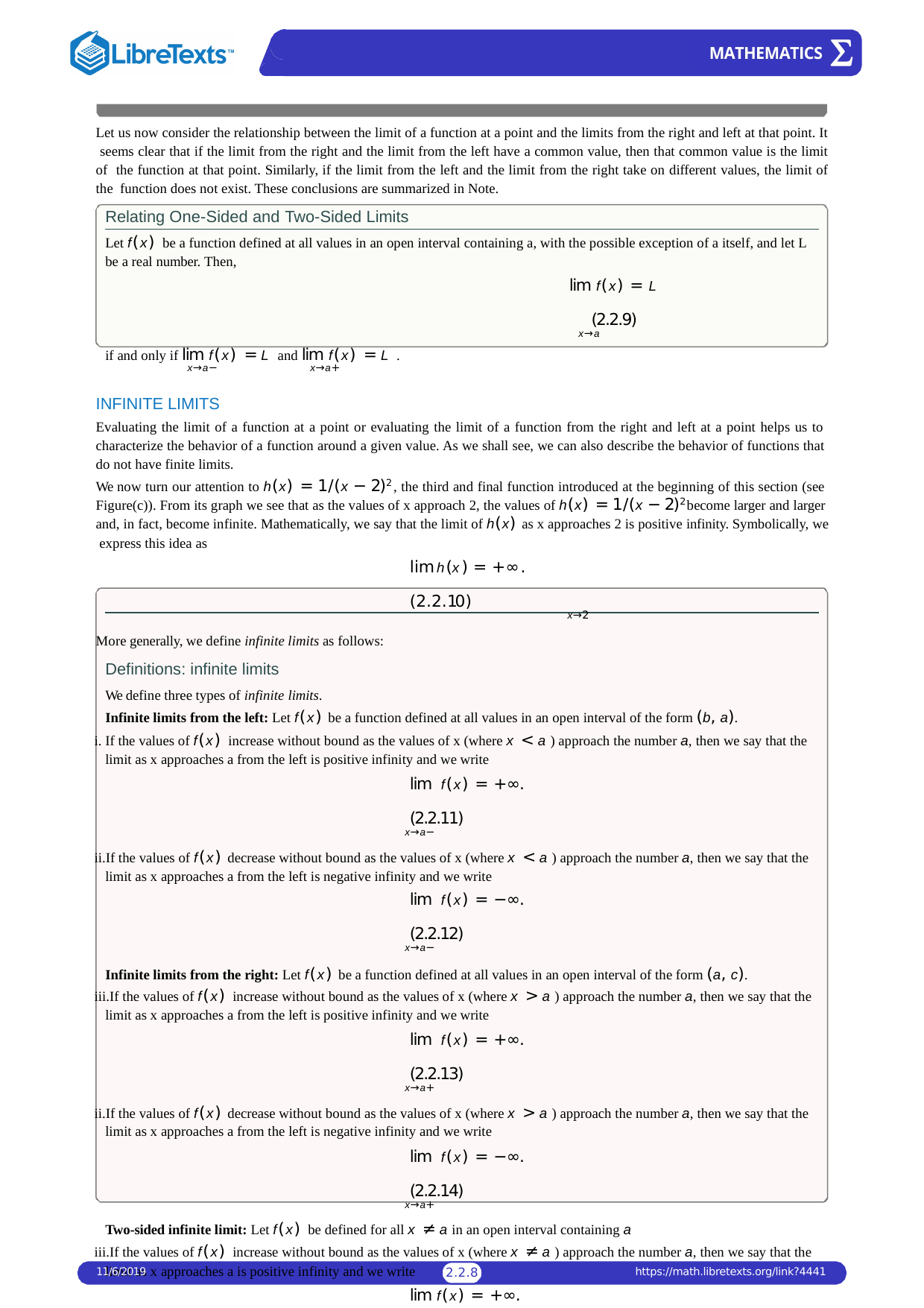

Let us now consider the relationship between the limit of a function at a point and the limits from the right and left at that point. It  seems clear that if the limit from the right and the limit from the left have a common value, then that common value is the limit of  the function at that point. Similarly, if the limit from the left and the limit from the right take on different values, the limit of the  function does not exist. These conclusions are summarized in Note.
Relating One-Sided and Two-Sided Limits
Let f(x) be a function defined at all values in an open interval containing a, with the possible exception of a itself, and let L  be a real number. Then,
lim f(x) = L	(2.2.9)
x→a
if and only if lim f(x) = L and lim f(x) = L .
x→a−	x→a+

INFINITE LIMITS
Evaluating the limit of a function at a point or evaluating the limit of a function from the right and left at a point helps us to  characterize the behavior of a function around a given value. As we shall see, we can also describe the behavior of functions that  do not have finite limits.
We now turn our attention to h(x) = 1/(x − 2)2 , the third and final function introduced at the beginning of this section (see  Figure(c)). From its graph we see that as the values of x approach 2, the values of h(x) = 1/(x − 2)2 become larger and larger  and, in fact, become infinite. Mathematically, we say that the limit of h(x) as x approaches 2 is positive infinity. Symbolically, we  express this idea as
lim h(x) = +∞.	(2.2.10)
x→2

More generally, we define infinite limits as follows:
Definitions: infinite limits
We define three types of infinite limits.
Infinite limits from the left: Let f(x) be a function defined at all values in an open interval of the form (b, a).
If the values of f(x) increase without bound as the values of x (where x < a ) approach the number a, then we say that the  limit as x approaches a from the left is positive infinity and we write
lim  f(x) = +∞.	(2.2.11)
x→a−
If the values of f(x) decrease without bound as the values of x (where x < a ) approach the number a, then we say that the  limit as x approaches a from the left is negative infinity and we write
lim  f(x) = −∞.	(2.2.12)
x→a−
Infinite limits from the right: Let f(x) be a function defined at all values in an open interval of the form (a, c).
If the values of f(x) increase without bound as the values of x (where x > a ) approach the number a, then we say that the  limit as x approaches a from the left is positive infinity and we write
lim  f(x) = +∞.	(2.2.13)
x→a+
If the values of f(x) decrease without bound as the values of x (where x > a ) approach the number a, then we say that the  limit as x approaches a from the left is negative infinity and we write
lim  f(x) = −∞.	(2.2.14)
x→a+
Two-sided infinite limit: Let f(x) be defined for all x ≠ a in an open interval containing a
If the values of f(x) increase without bound as the values of x (where x ≠ a ) approach the number a, then we say that the  limit as x approaches a is positive infinity and we write
lim f(x) = +∞.	(2.2.15)
x→a
If the values of f(x) decrease without bound as the values of x (where x ≠ a ) approach the number a, then we say that the  limit as x approaches a is negative infinity and we write
lim f(x) = −∞.	(2.2.16)
x→a

11/6/2019
https://math.libretexts.org/link?4441
2.2.8